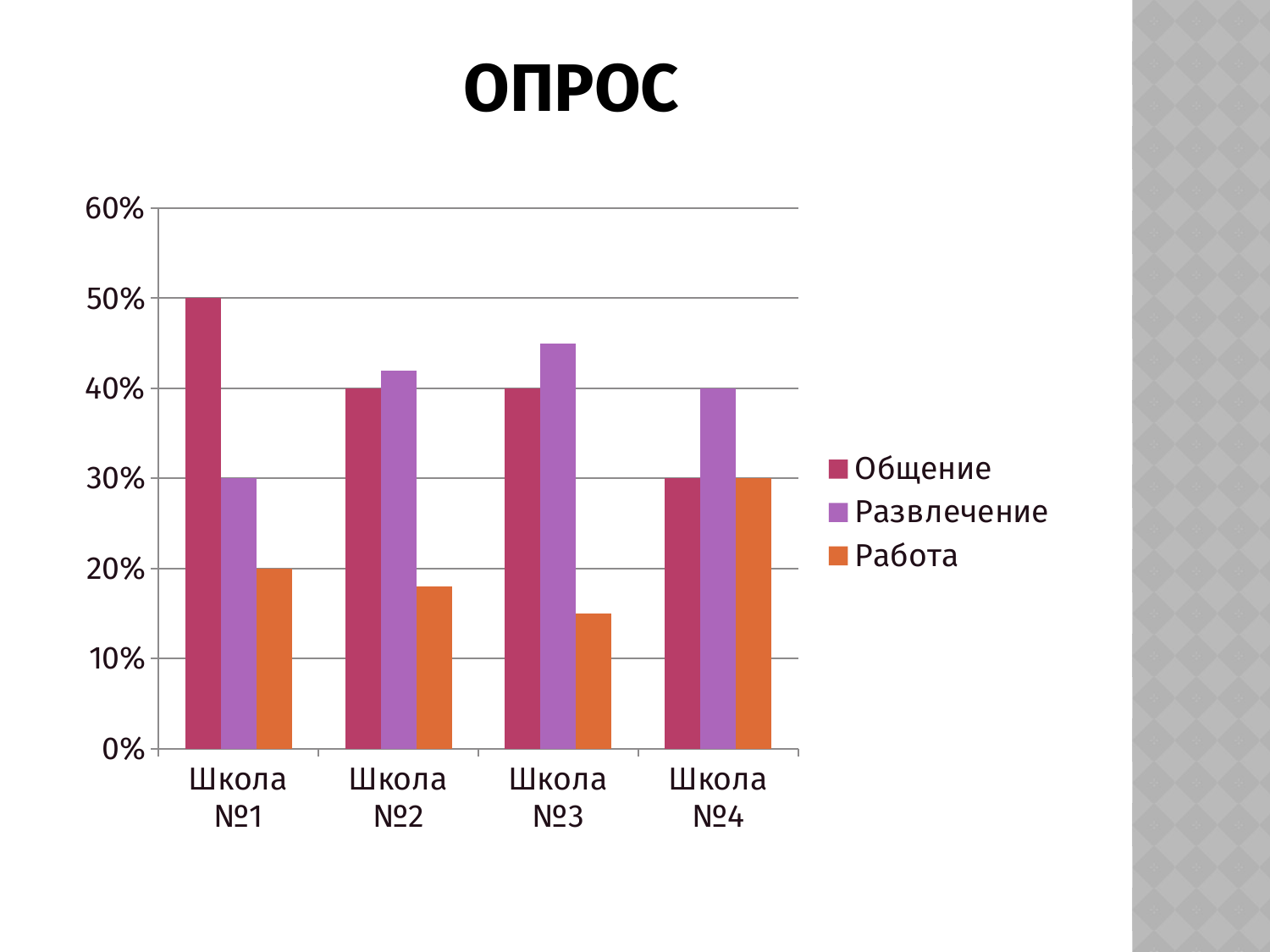

# Опрос

### Chart

| Category | Общение | Развлечение | Работа |
|---|---|---|---|
| Школа №1 | 0.5 | 0.30000000000000004 | 0.2 |
| Школа №2 | 0.4 | 0.42000000000000004 | 0.18000000000000002 |
| Школа №3 | 0.4 | 0.45 | 0.15000000000000002 |
| Школа №4 | 0.30000000000000004 | 0.4 | 0.30000000000000004 |